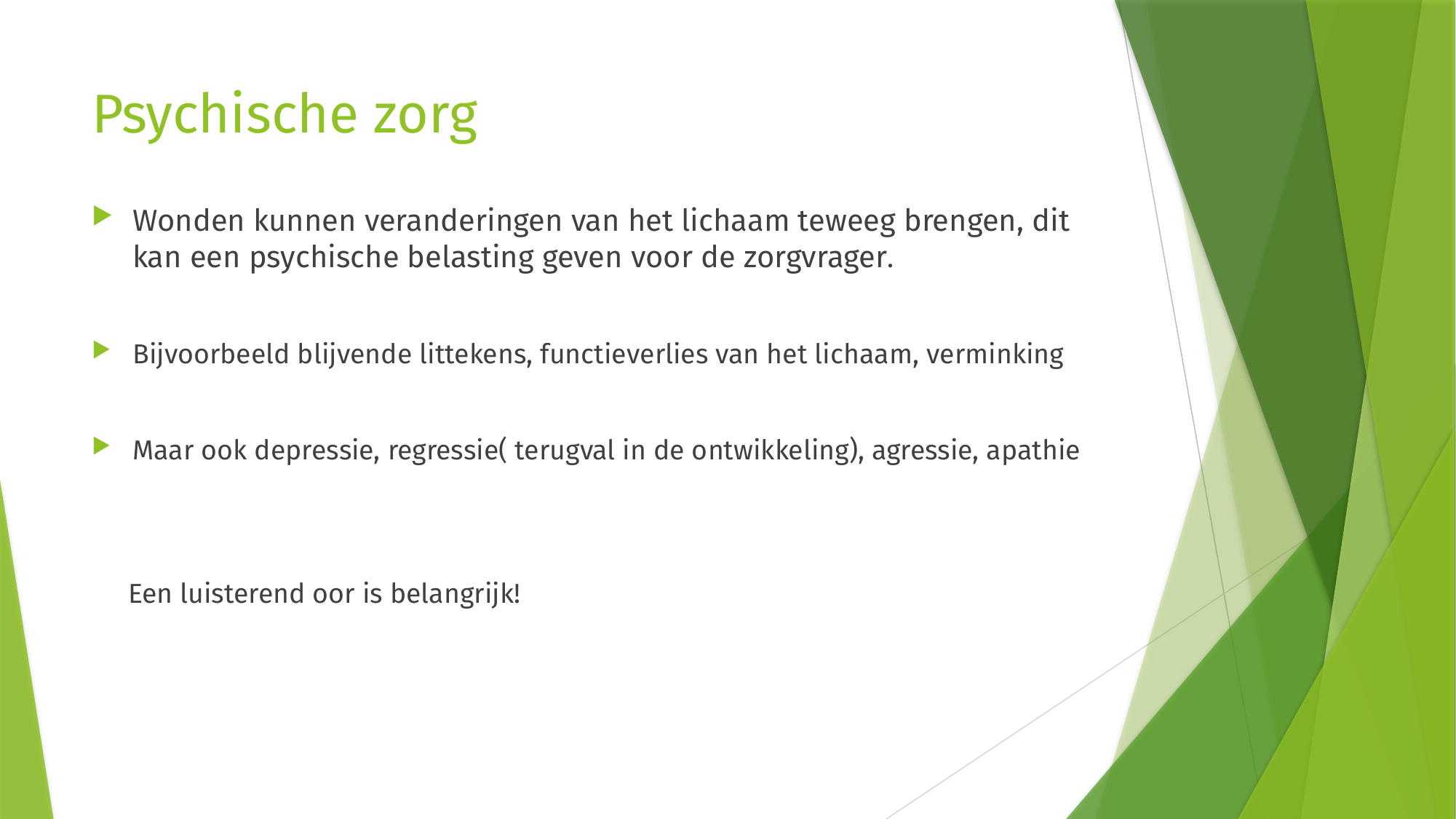

# Psychische zorg
Wonden kunnen veranderingen van het lichaam teweeg brengen, dit kan een psychische belasting geven voor de zorgvrager.

Bijvoorbeeld blijvende littekens, functieverlies van het lichaam, verminking

Maar ook depressie, regressie( terugval in de ontwikkeling), agressie, apathie

     Een luisterend oor is belangrijk!